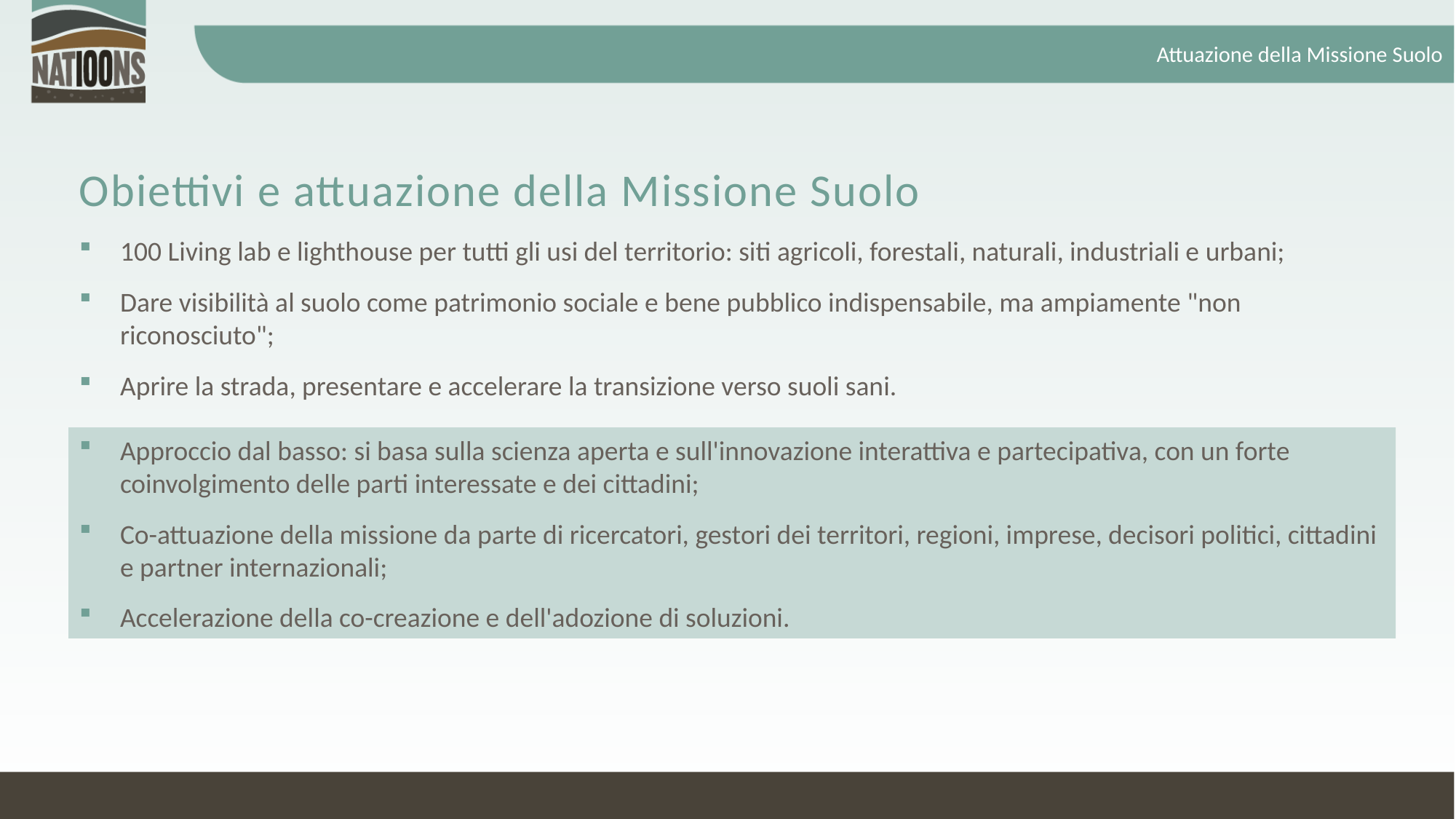

# Attuazione della Missione Suolo
Obiettivi e attuazione della Missione Suolo
100 Living lab e lighthouse per tutti gli usi del territorio: siti agricoli, forestali, naturali, industriali e urbani;
Dare visibilità al suolo come patrimonio sociale e bene pubblico indispensabile, ma ampiamente "non riconosciuto";
Aprire la strada, presentare e accelerare la transizione verso suoli sani.
Approccio dal basso: si basa sulla scienza aperta e sull'innovazione interattiva e partecipativa, con un forte coinvolgimento delle parti interessate e dei cittadini;
Co-attuazione della missione da parte di ricercatori, gestori dei territori, regioni, imprese, decisori politici, cittadini e partner internazionali;
Accelerazione della co-creazione e dell'adozione di soluzioni.